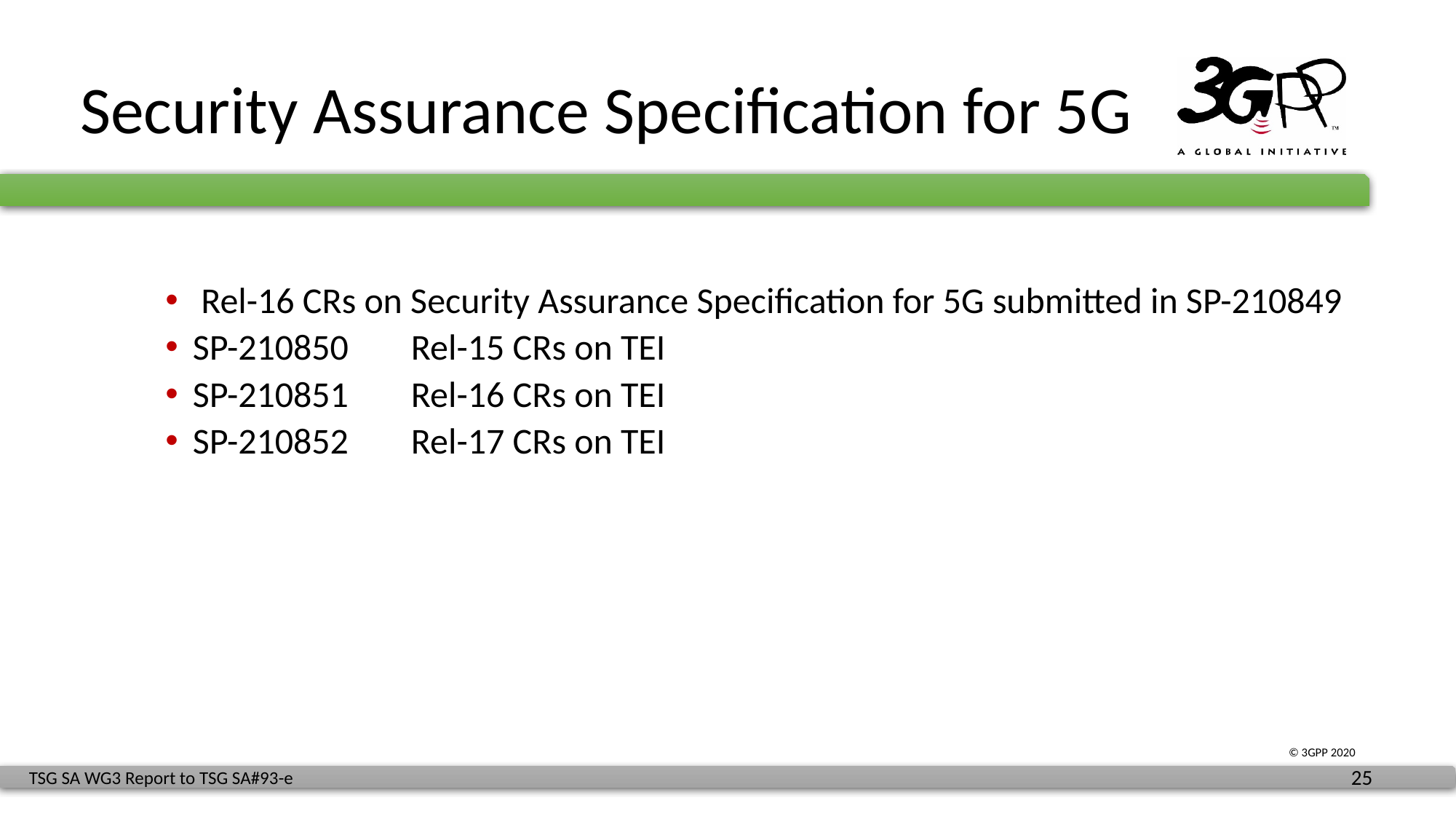

# Security Assurance Specification for 5G

 Rel-16 CRs on Security Assurance Specification for 5G submitted in SP-210849
SP-210850	Rel-15 CRs on TEI
SP-210851	Rel-16 CRs on TEI
SP-210852	Rel-17 CRs on TEI